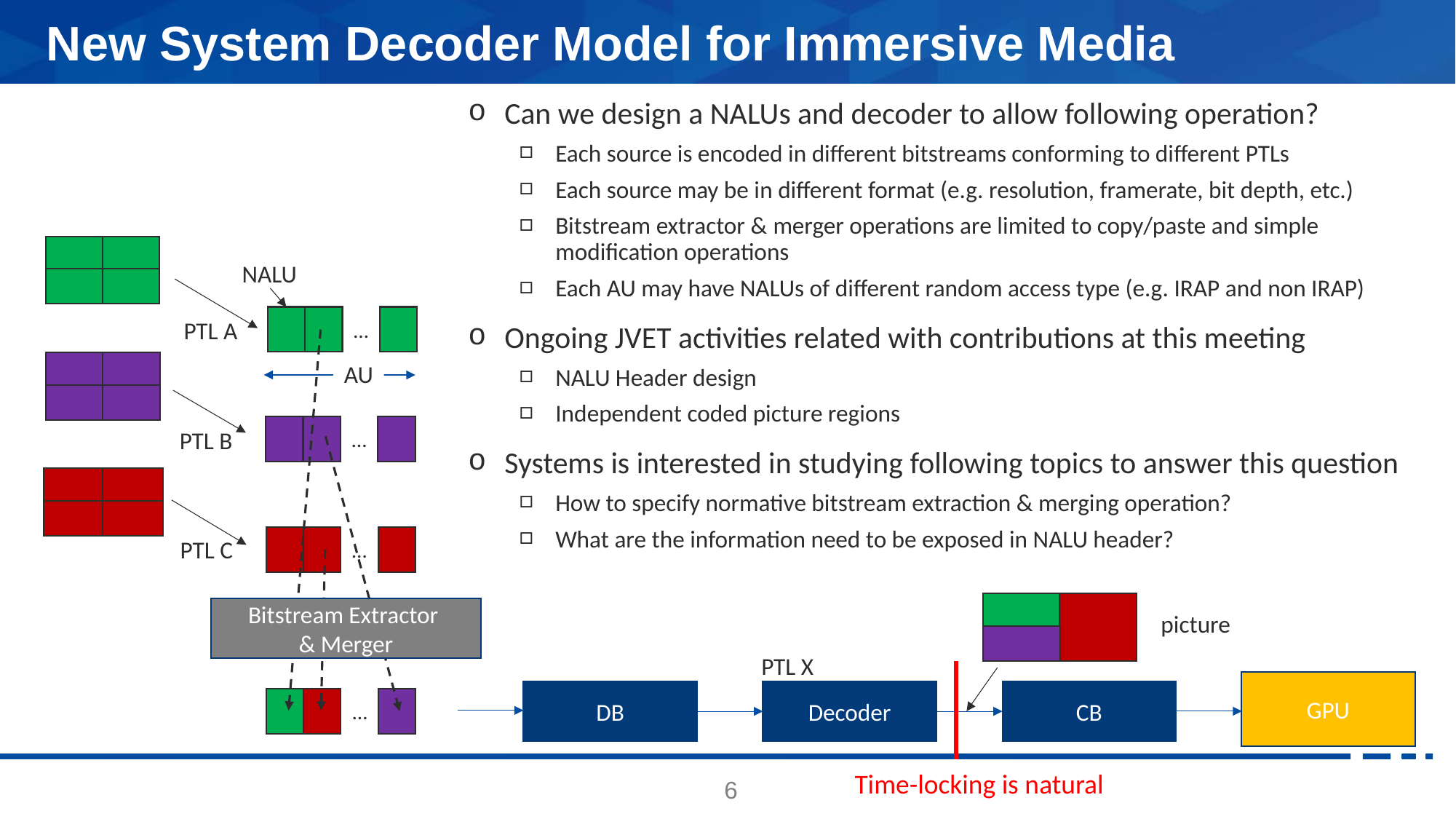

# New System Decoder Model for Immersive Media
Can we design a NALUs and decoder to allow following operation?
Each source is encoded in different bitstreams conforming to different PTLs
Each source may be in different format (e.g. resolution, framerate, bit depth, etc.)
Bitstream extractor & merger operations are limited to copy/paste and simple modification operations
Each AU may have NALUs of different random access type (e.g. IRAP and non IRAP)
Ongoing JVET activities related with contributions at this meeting
NALU Header design
Independent coded picture regions
Systems is interested in studying following topics to answer this question
How to specify normative bitstream extraction & merging operation?
What are the information need to be exposed in NALU header?

NALU

…

PTL A

AU

…

PTL B

…

PTL C

Bitstream Extractor
& Merger
picture
PTL X
GPU
DB
Decoder
CB

…

Time-locking is natural